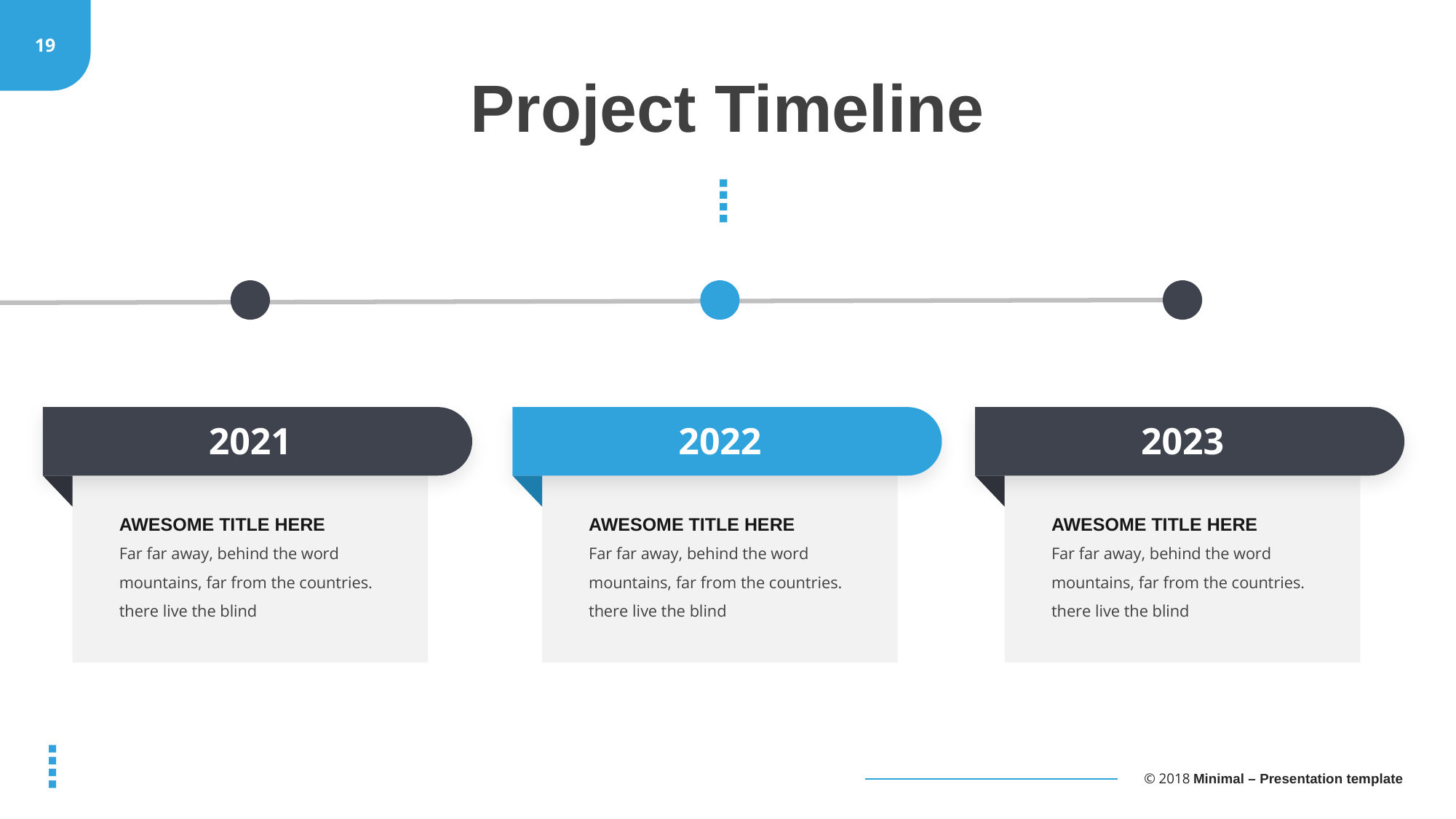

Project Timeline

2021
2022
2023
AWESOME TITLE HERE
Far far away, behind the word mountains, far from the countries. there live the blind
AWESOME TITLE HERE
Far far away, behind the word mountains, far from the countries. there live the blind
AWESOME TITLE HERE
Far far away, behind the word mountains, far from the countries. there live the blind